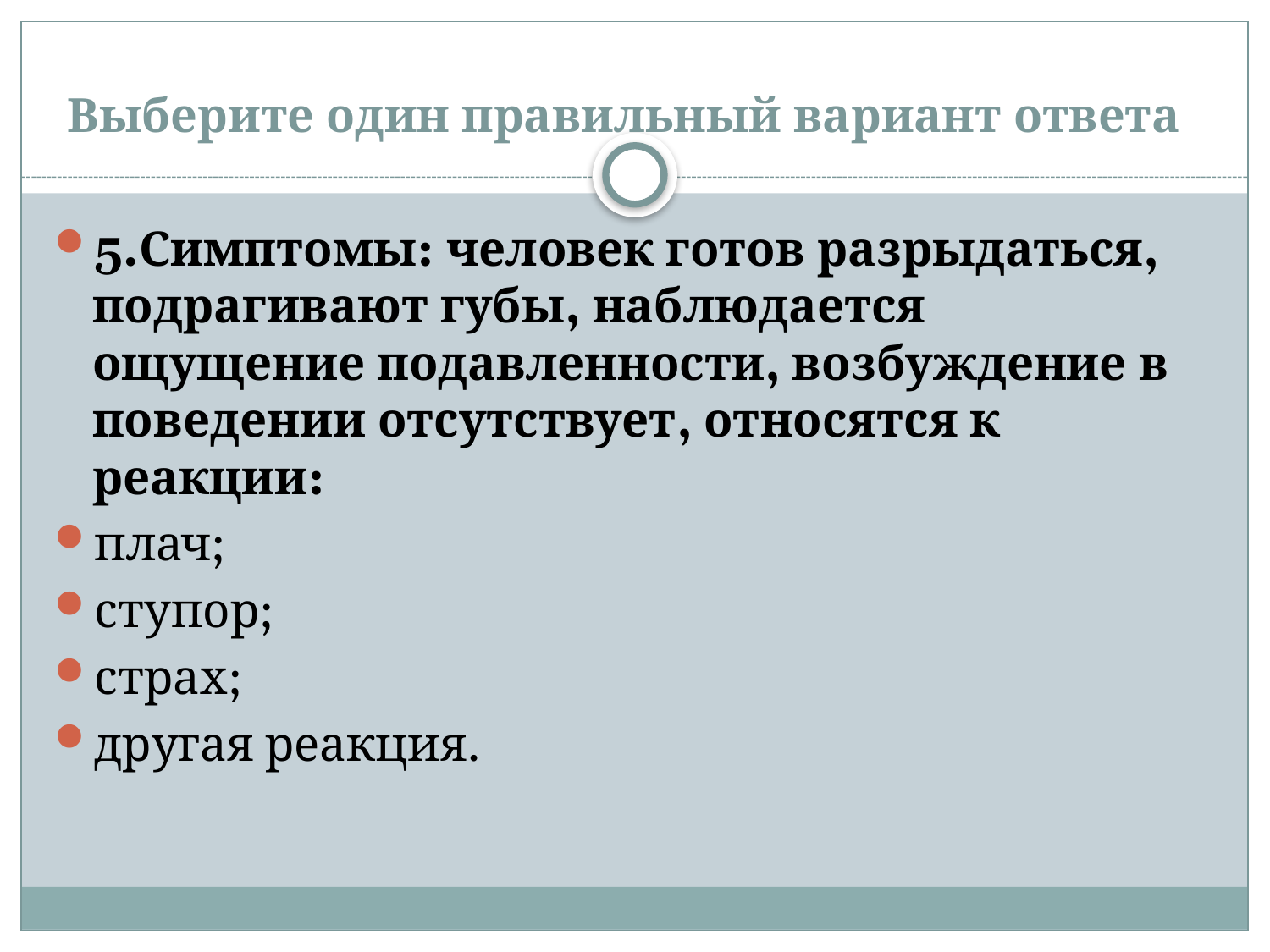

# Выберите один правильный вариант ответа
5.Симптомы: человек готов разрыдаться, подрагивают губы, наблюдается ощущение подавленности, возбуждение в поведении отсутствует, относятся к реакции:
плач;
ступор;
страх;
другая реакция.